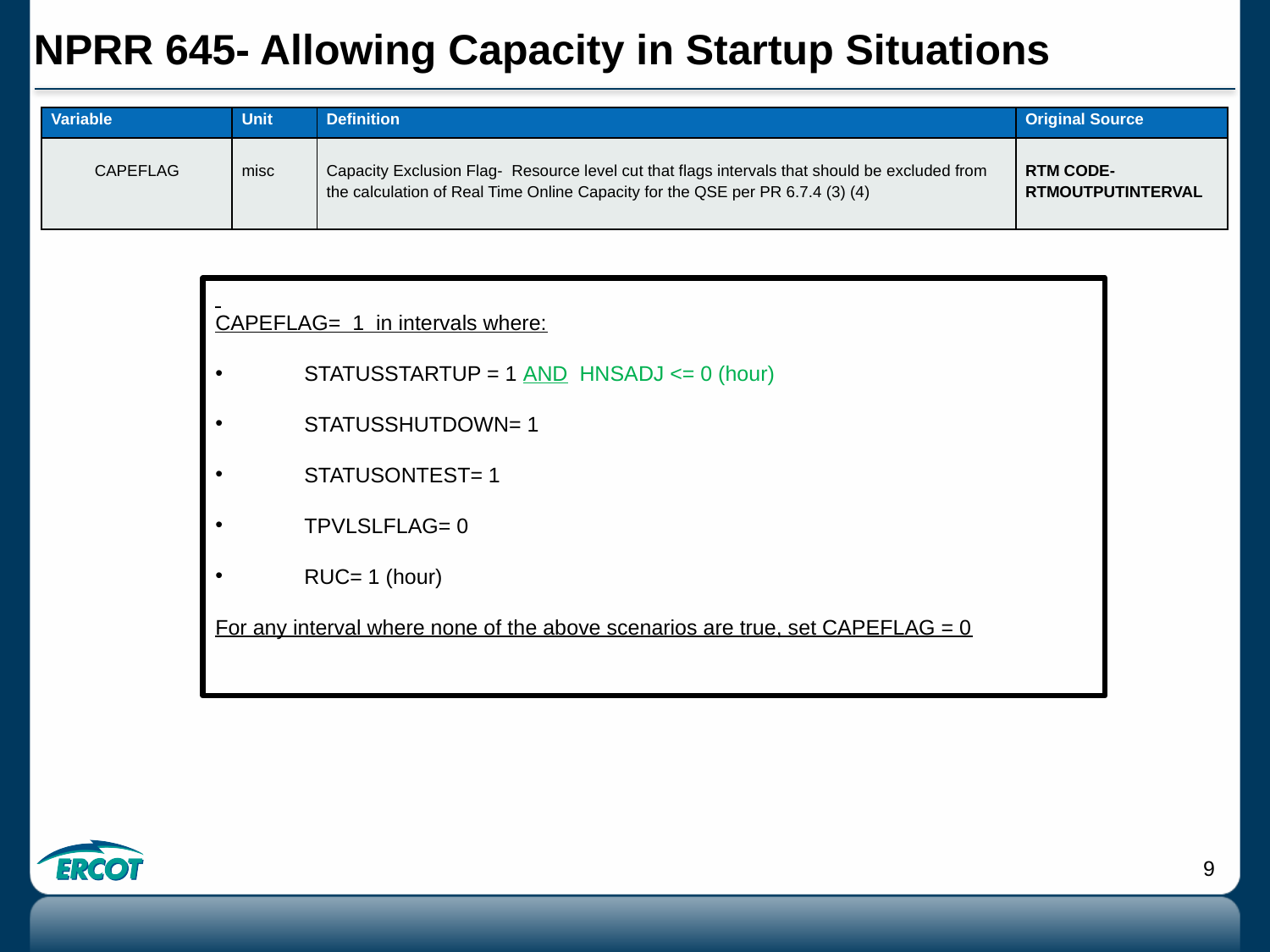

# NPRR 645- Allowing Capacity in Startup Situations
| Variable | Unit | Definition | Original Source |
| --- | --- | --- | --- |
| CAPEFLAG | misc | Capacity Exclusion Flag- Resource level cut that flags intervals that should be excluded from the calculation of Real Time Online Capacity for the QSE per PR 6.7.4 (3) (4) | RTM CODE- RTMOUTPUTINTERVAL |

CAPEFLAG=  1  in intervals where:

           STATUSSTARTUP = 1 AND  HNSADJ <= 0 (hour)

           STATUSSHUTDOWN= 1

           STATUSONTEST= 1

           TPVLSLFLAG= 0

           RUC= 1 (hour)

For any interval where none of the above scenarios are true, set CAPEFLAG = 0